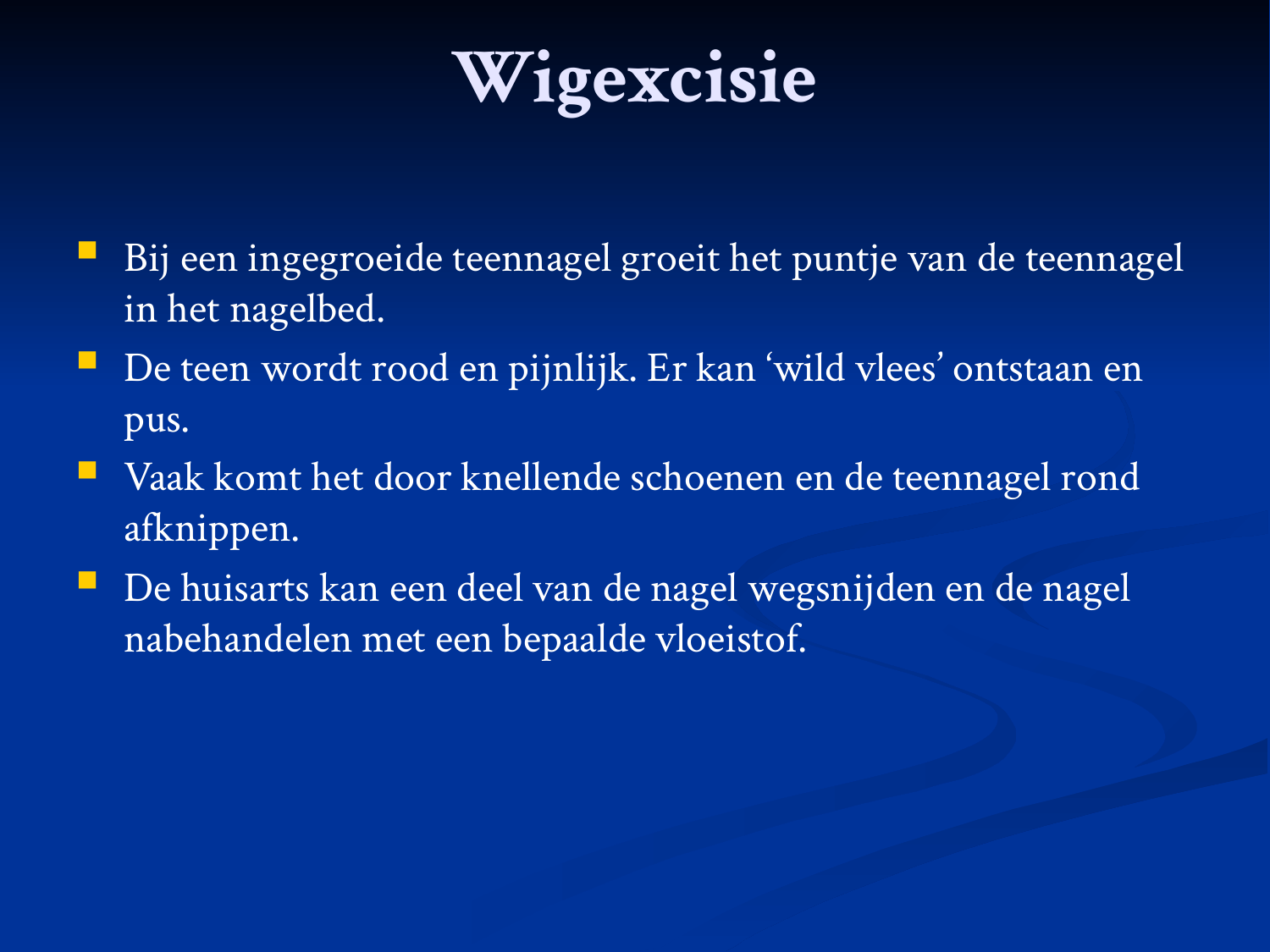

# Wigexcisie
Bij een ingegroeide teennagel groeit het puntje van de teennagel in het nagelbed.
De teen wordt rood en pijnlijk. Er kan ‘wild vlees’ ontstaan en pus.
Vaak komt het door knellende schoenen en de teennagel rond afknippen.
De huisarts kan een deel van de nagel wegsnijden en de nagel nabehandelen met een bepaalde vloeistof.